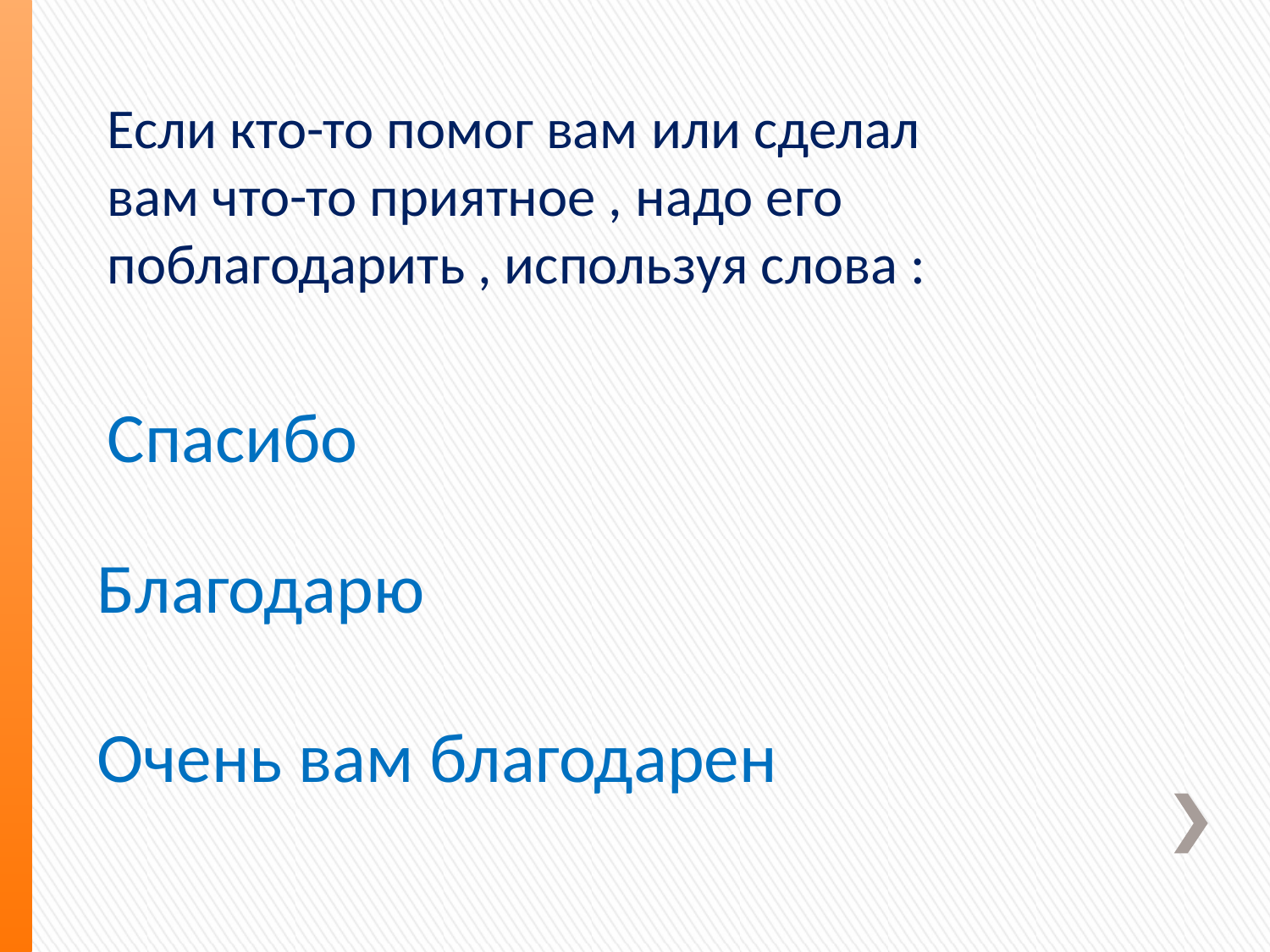

Если кто-то помог вам или сделал вам что-то приятное , надо его поблагодарить , используя слова :
Спасибо
Благодарю
Очень вам благодарен